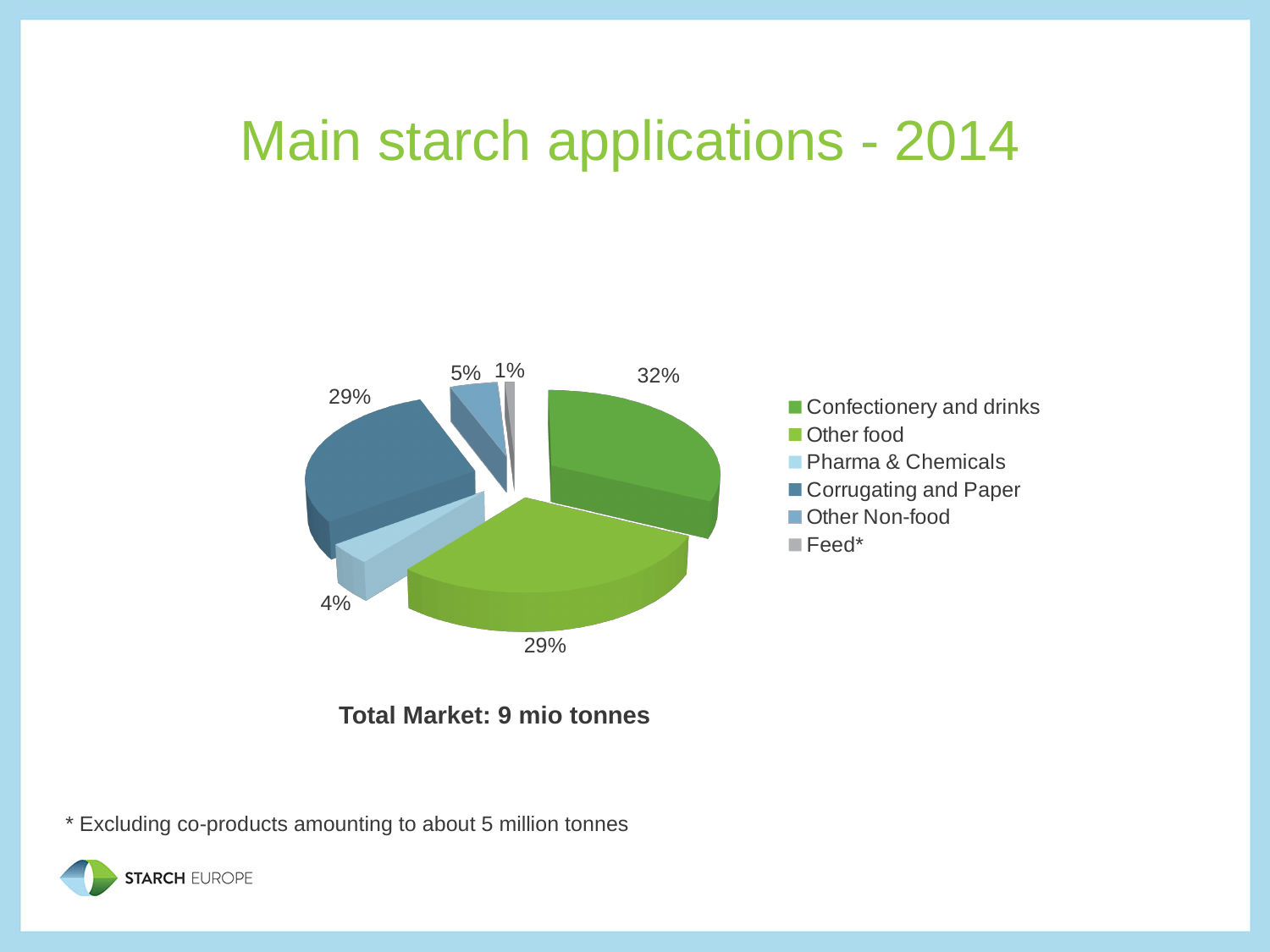

# Main starch applications - 2014

[unsupported chart]

Total Market: 9 mio tonnes
* Excluding co-products amounting to about 5 million tonnes